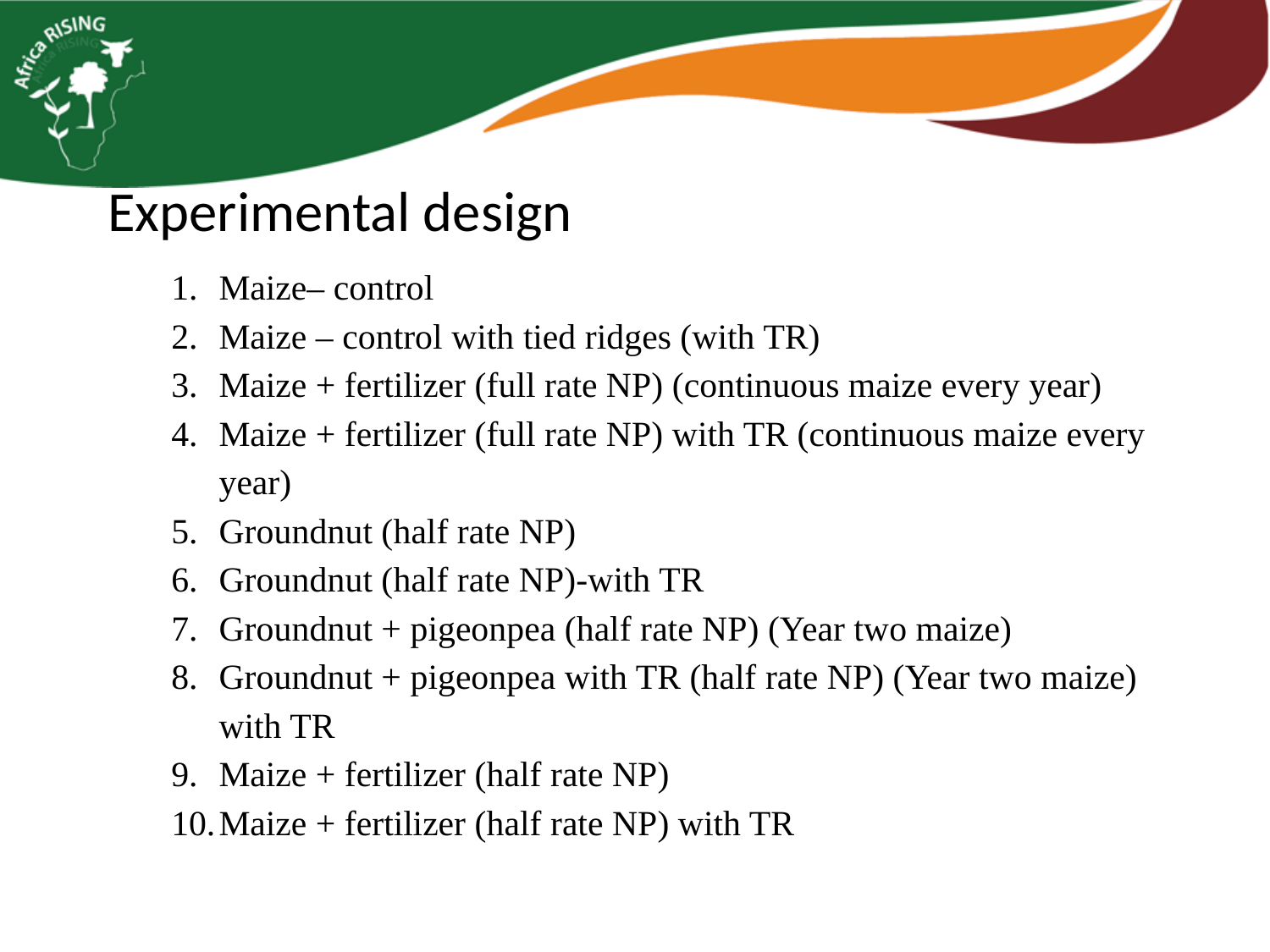

Experimental design
Maize– control
Maize – control with tied ridges (with TR)
Maize + fertilizer (full rate NP) (continuous maize every year)
Maize + fertilizer (full rate NP) with TR (continuous maize every year)
Groundnut (half rate NP)
Groundnut (half rate NP)-with TR
Groundnut + pigeonpea (half rate NP) (Year two maize)
Groundnut + pigeonpea with TR (half rate NP) (Year two maize) with TR
Maize + fertilizer (half rate NP)
Maize + fertilizer (half rate NP) with TR